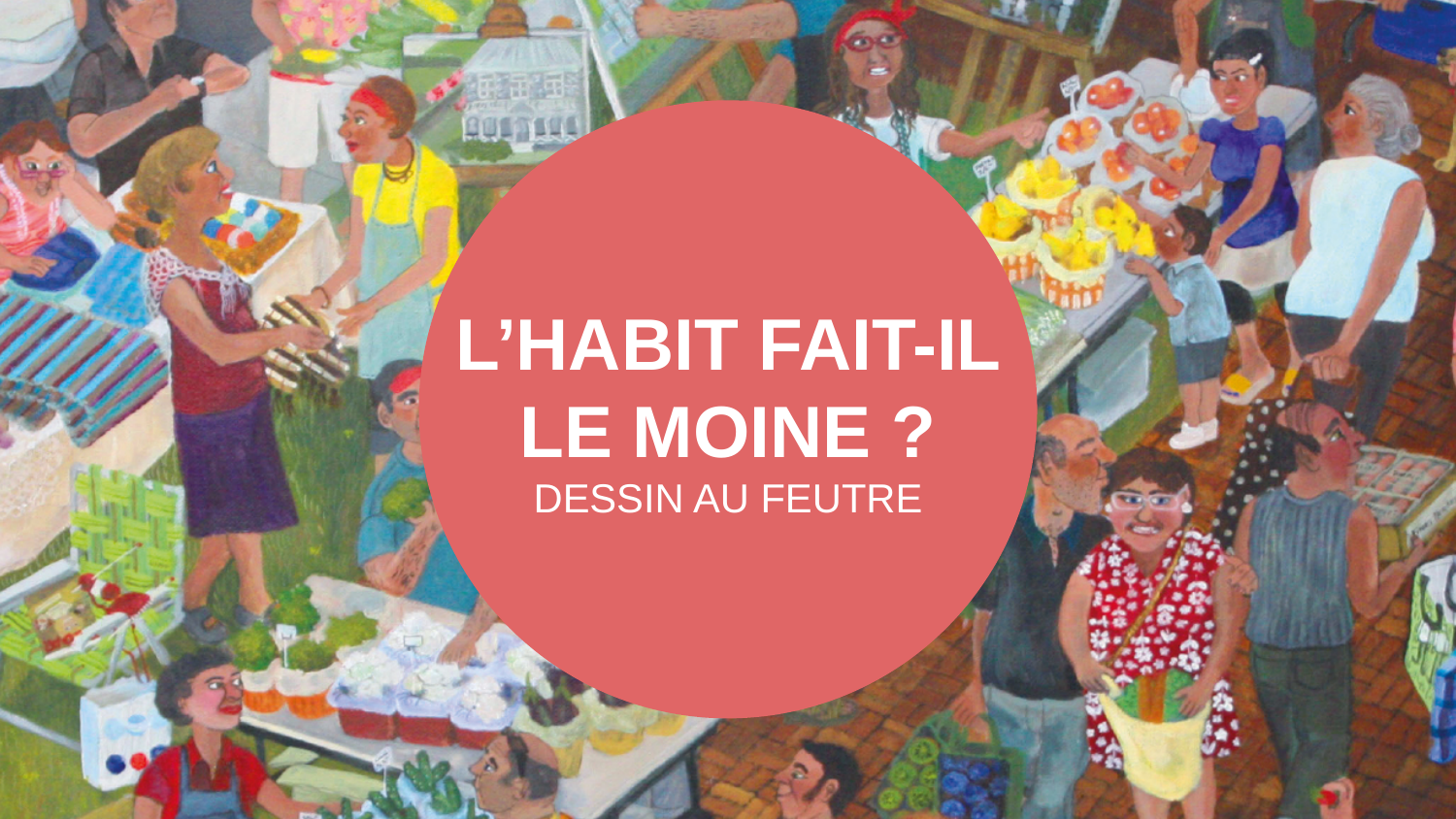

# L’HABIT FAIT-IL LE MOINE ?
DESSIN AU FEUTRE